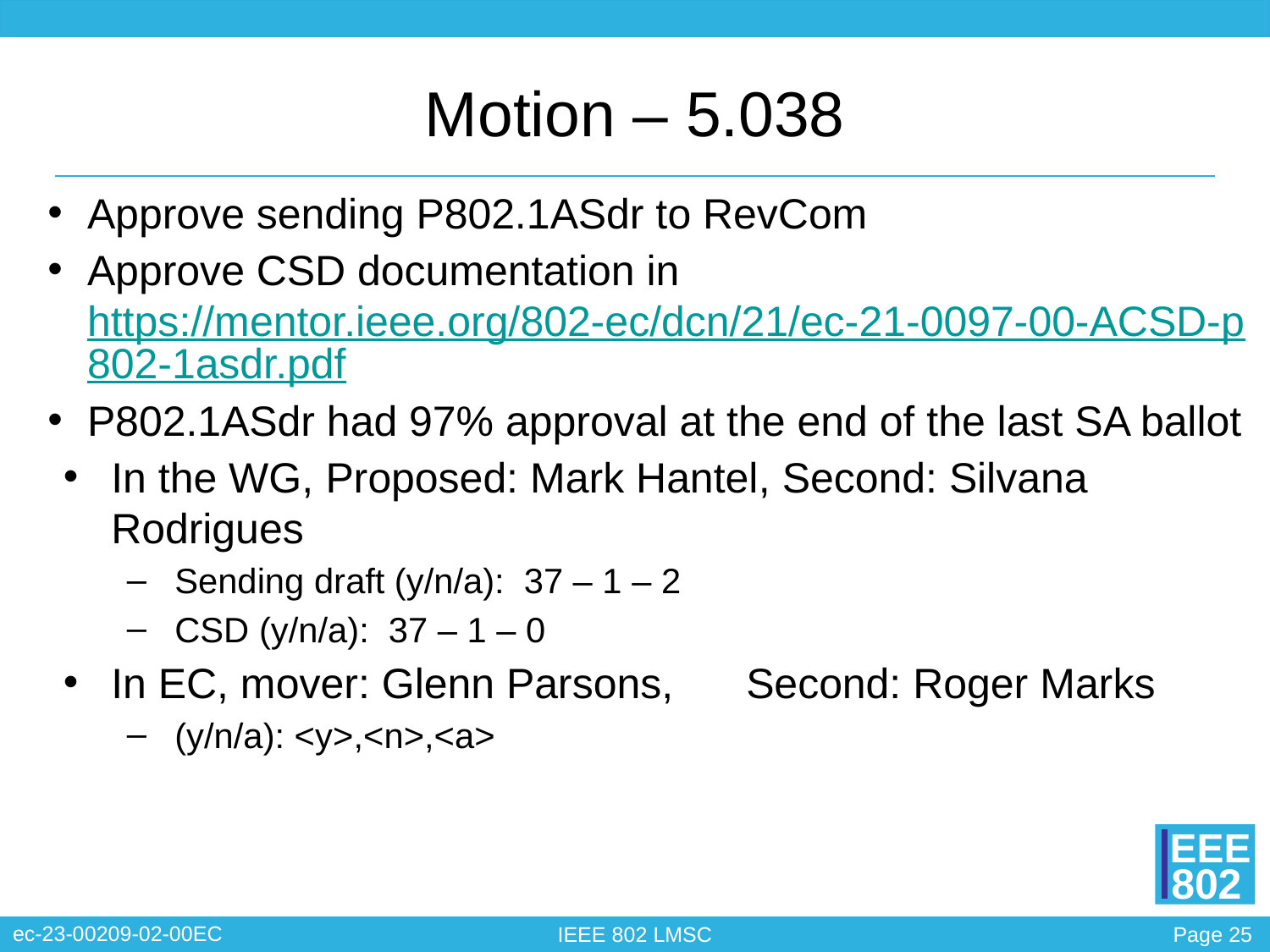

# Motion – 5.038
Approve sending P802.1ASdr to RevCom
Approve CSD documentation in https://mentor.ieee.org/802-ec/dcn/21/ec-21-0097-00-ACSD-p802-1asdr.pdf
P802.1ASdr had 97% approval at the end of the last SA ballot
In the WG, Proposed: Mark Hantel, Second: Silvana Rodrigues
Sending draft (y/n/a):  37 – 1 – 2
CSD (y/n/a):  37 – 1 – 0
In EC, mover: Glenn Parsons, 	Second: Roger Marks
(y/n/a): <y>,<n>,<a>